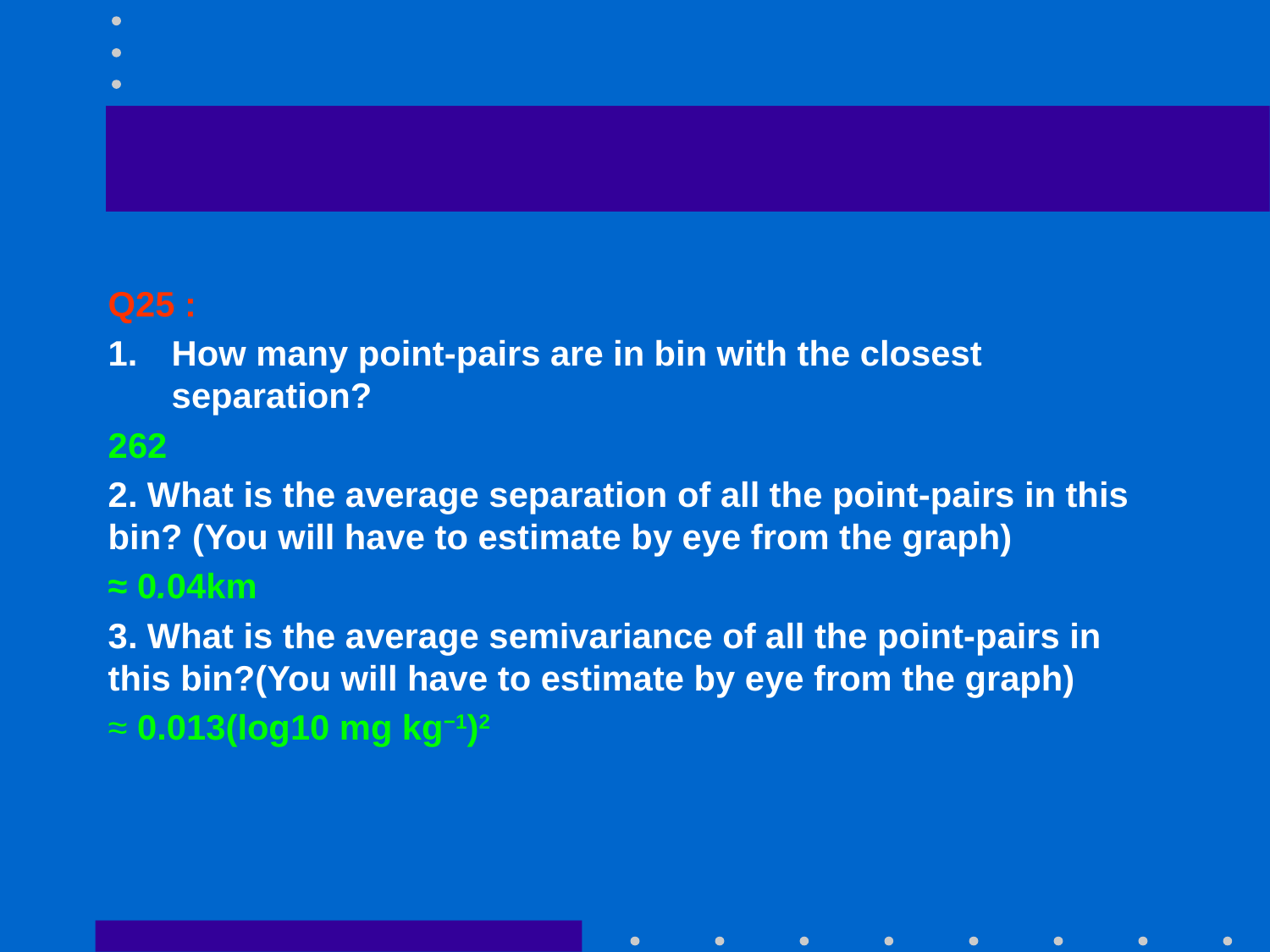

#
Q25 :
How many point-pairs are in bin with the closest separation?
262
2. What is the average separation of all the point-pairs in this bin? (You will have to estimate by eye from the graph)
≈ 0.04km
3. What is the average semivariance of all the point-pairs in this bin?(You will have to estimate by eye from the graph)
≈ 0.013(log10 mg kg−1)2